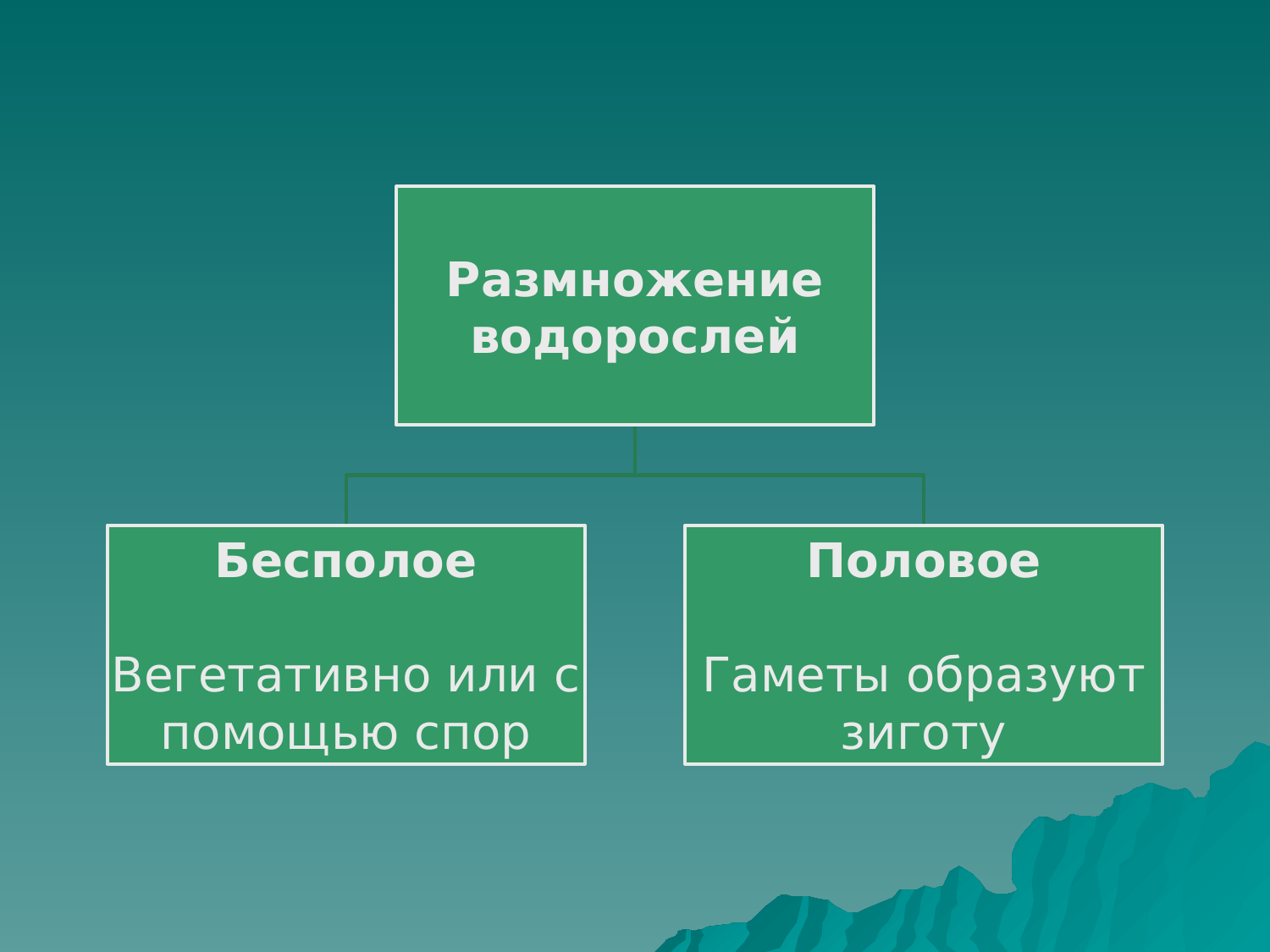

Размножение водорослей
Бесполое

Вегетативно или с помощью спор
Половое

Гаметы образуют зиготу